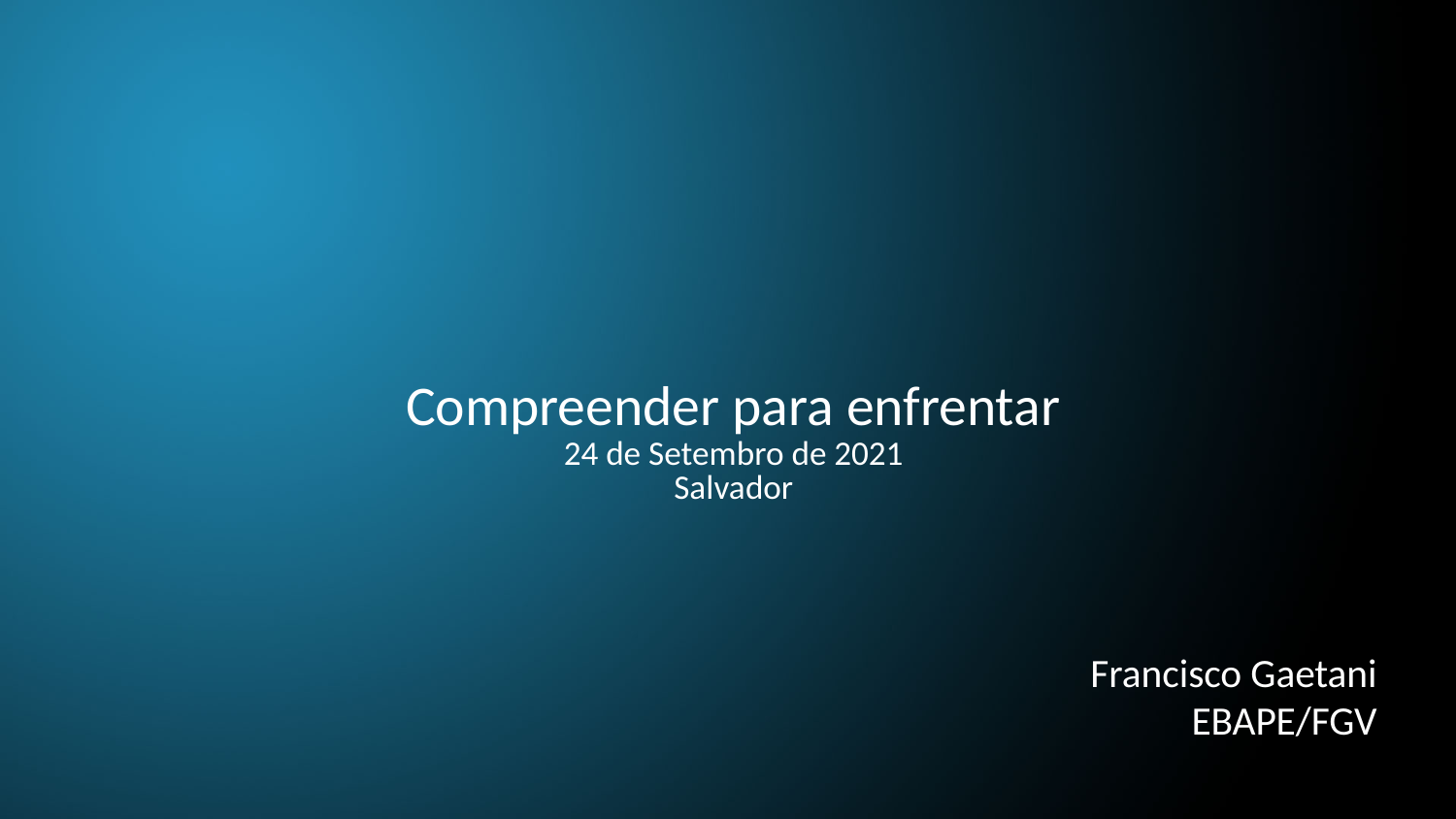

# Compreender para enfrentar 24 de Setembro de 2021 Salvador
Francisco Gaetani
EBAPE/FGV